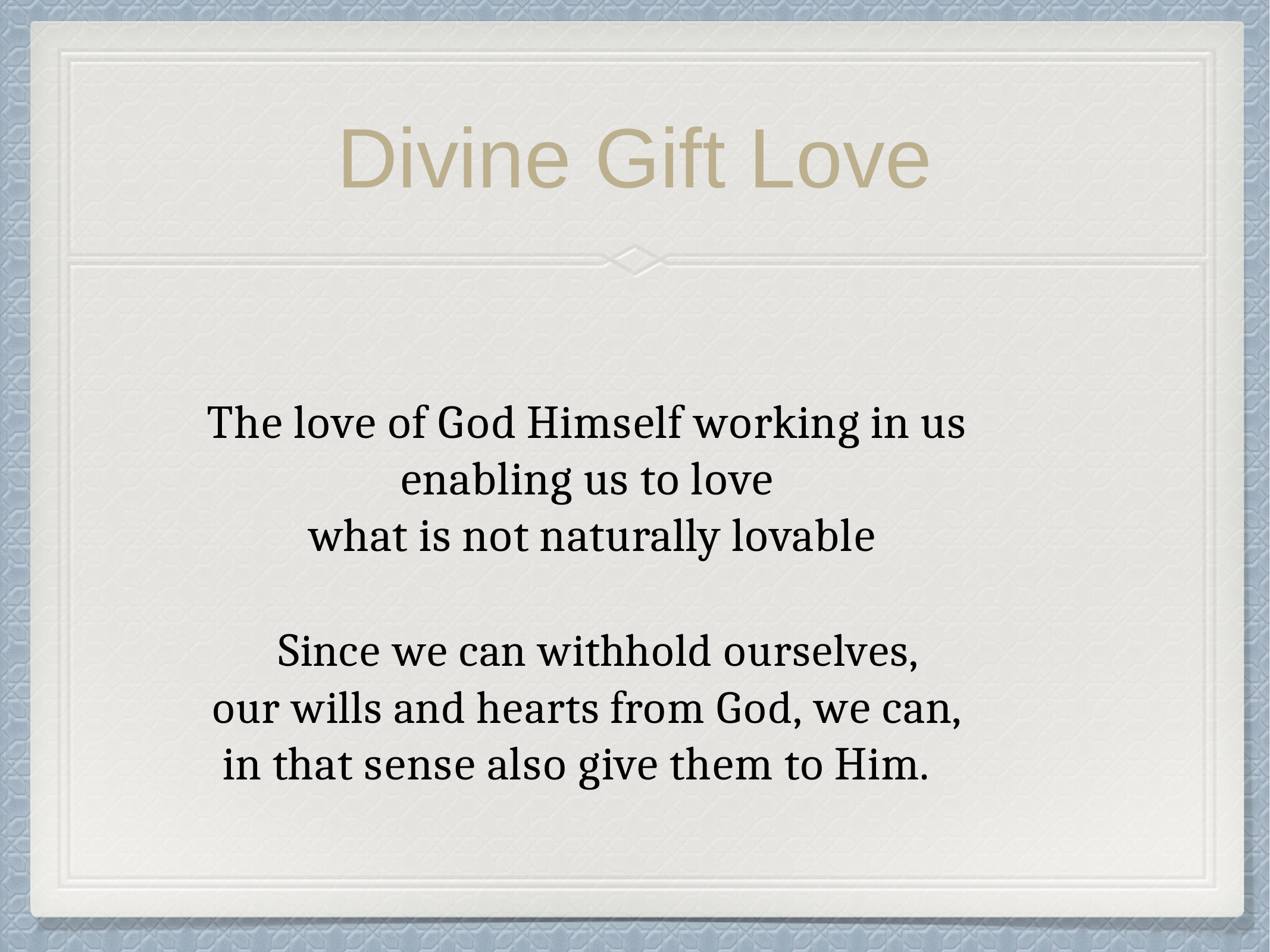

# Divine Gift Love
The love of God Himself working in us
enabling us to love
what is not naturally lovable
    Since we can withhold ourselves,
our wills and hearts from God, we can,
in that sense also give them to Him.